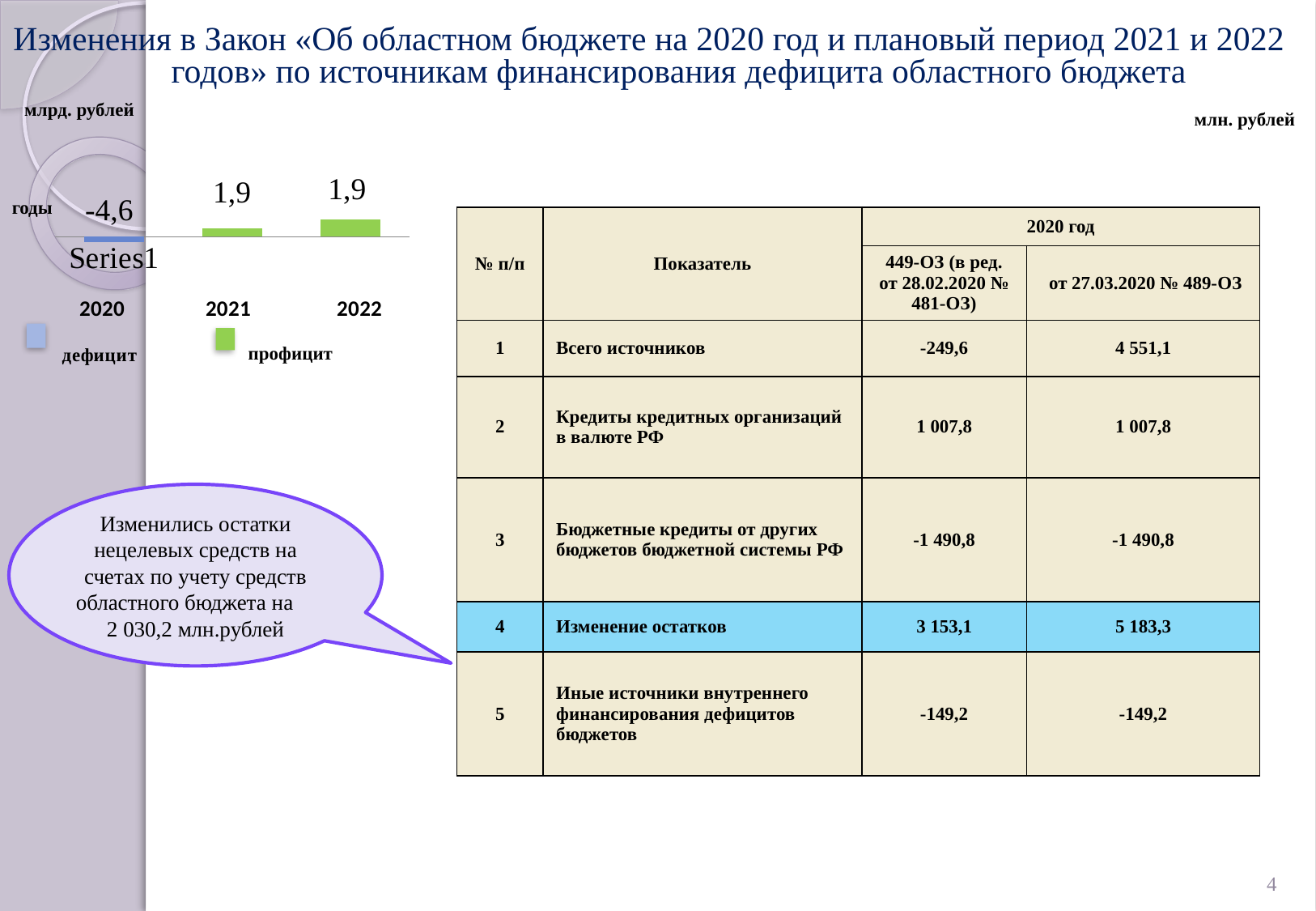

# Изменения в Закон «Об областном бюджете на 2020 год и плановый период 2021 и 2022        годов» по источникам финансирования дефицита областного бюджета
млрд. рублей
млн. рублей

### Chart

| Category | Столбец1 |
|---|---|
|  | -0.30000000000000004 |
|  | 0.5 |
|  | 1.0 |
годы
| № п/п | Показатель | 2020 год |  |
| --- | --- | --- | --- |
|  |  | 449-ОЗ (в ред. от 28.02.2020 № 481-ОЗ) | от 27.03.2020 № 489-ОЗ |
| 1 | Всего источников | -249,6 | 4 551,1 |
| 2 | Кредиты кредитных организаций в валюте РФ | 1 007,8 | 1 007,8 |
| 3 | Бюджетные кредиты от других бюджетов бюджетной системы РФ | -1 490,8 | -1 490,8 |
| 4 | Изменение остатков | 3 153,1 | 5 183,3 |
| 5 | Иные источники внутреннего финансирования дефицитов бюджетов | -149,2 | -149,2 |
профицит
Изменились остатки нецелевых средств на счетах по учету средств областного бюджета на      2 030,2 млн.рублей

4